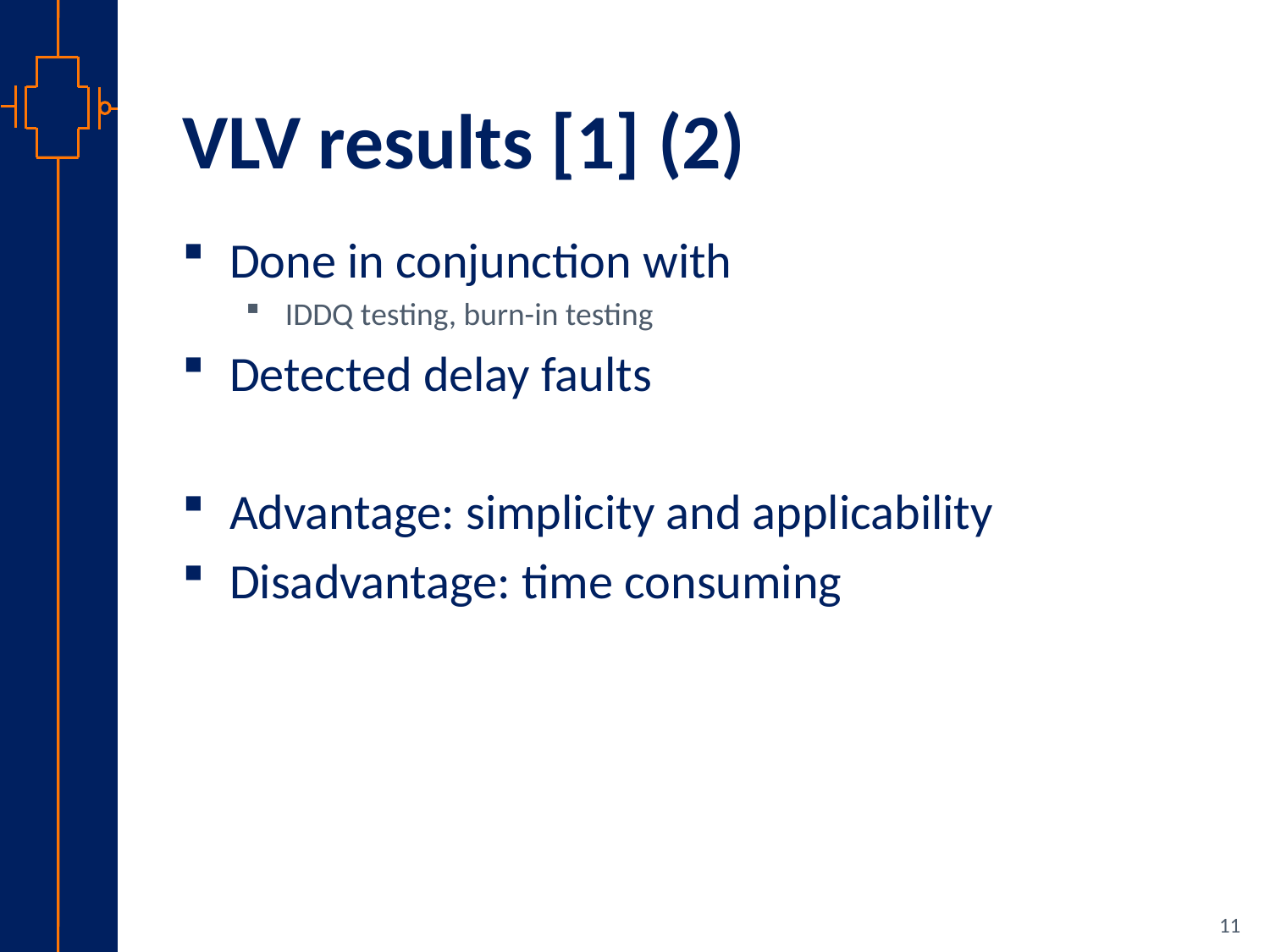

# VLV results [1] (2)
Done in conjunction with
IDDQ testing, burn-in testing
Detected delay faults

Advantage: simplicity and applicability
Disadvantage: time consuming

11